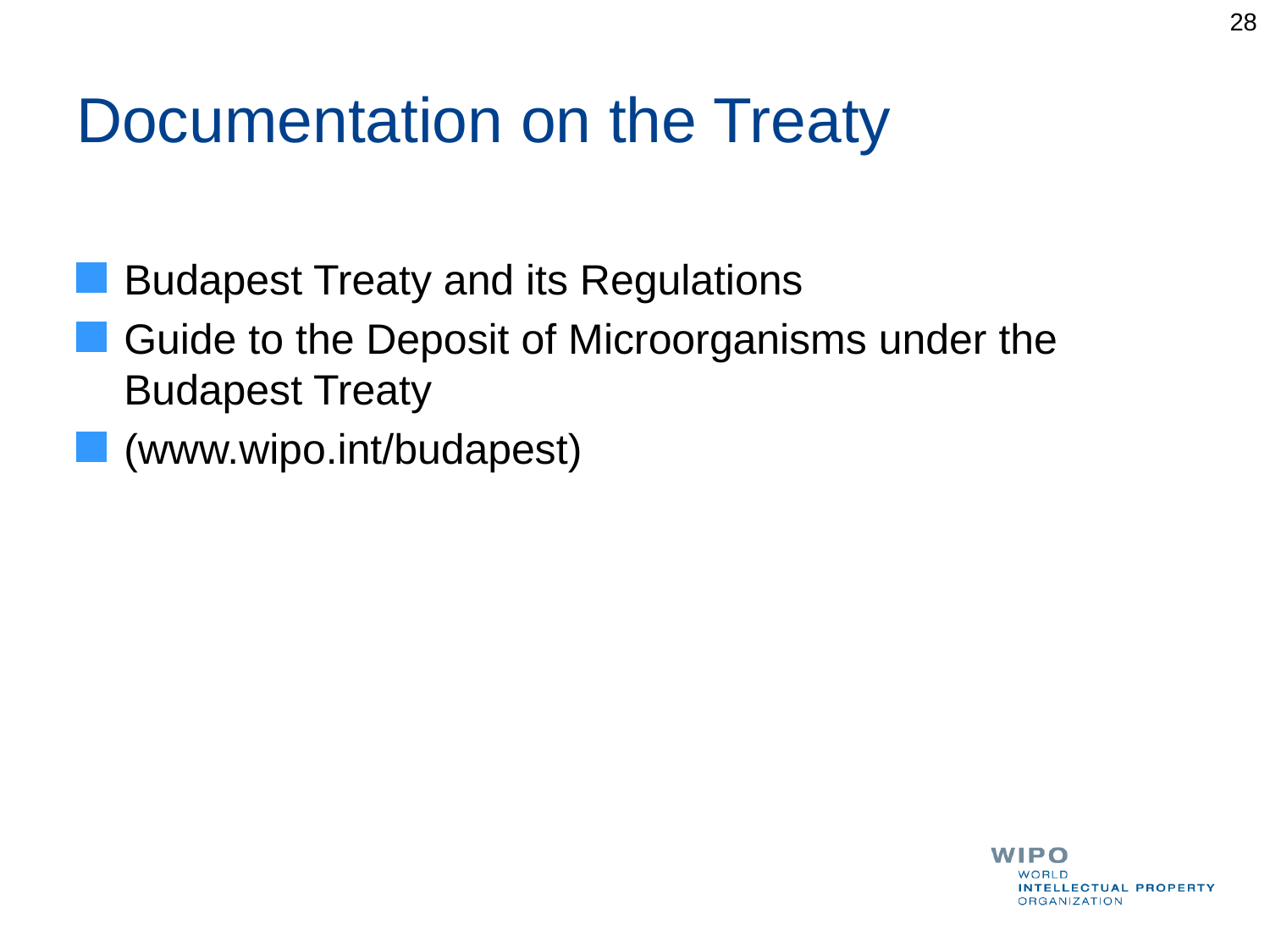

28
# Documentation on the Treaty
Budapest Treaty and its Regulations
Guide to the Deposit of Microorganisms under the Budapest Treaty
(www.wipo.int/budapest)